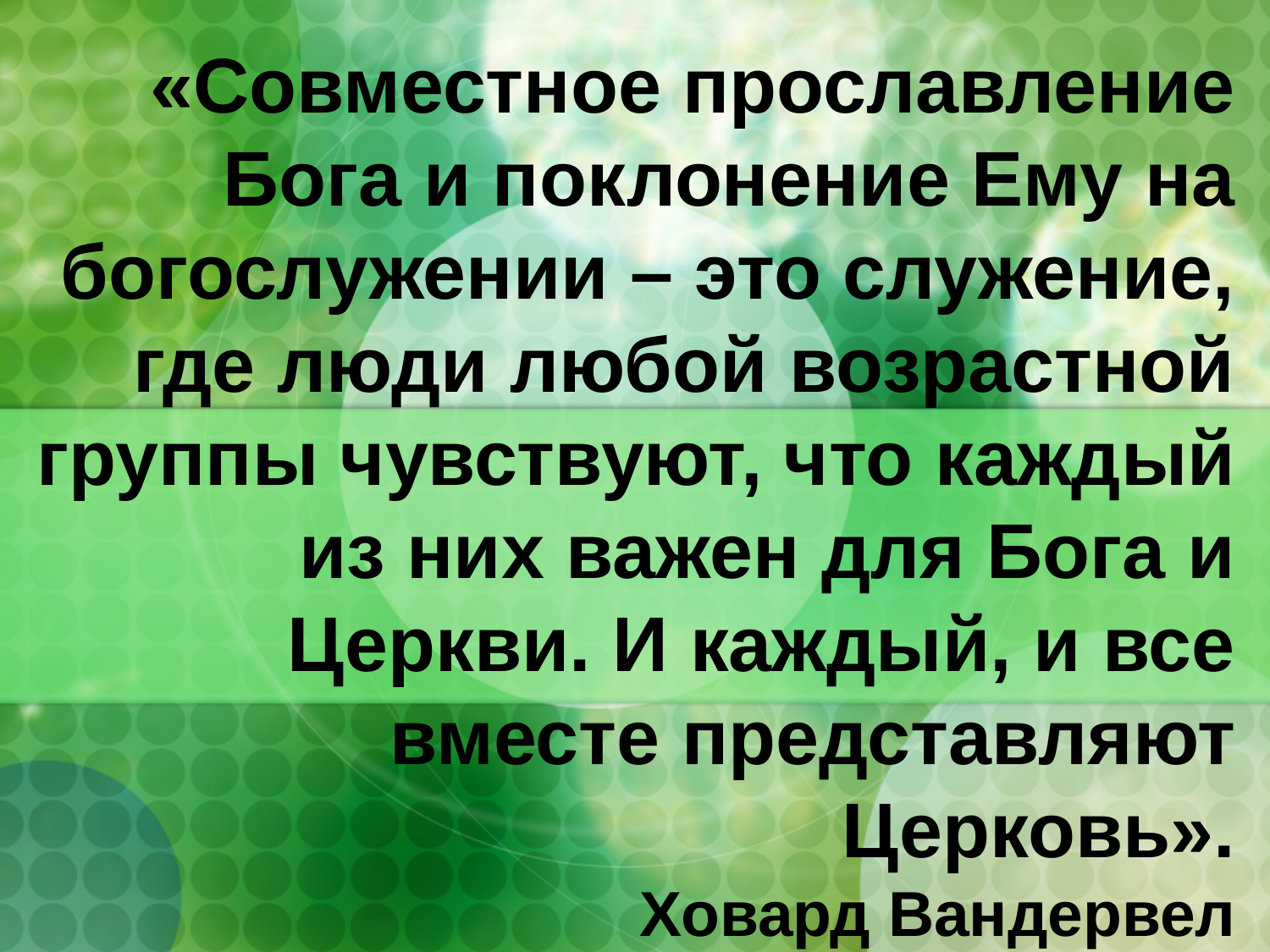

# «Совместное прославление Бога и поклонение Ему на богослужении – это служение, где люди любой возрастной группы чувствуют, что каждый из них важен для Бога и Церкви. И каждый, и все вместе представляют Церковь». Ховард Вандервел